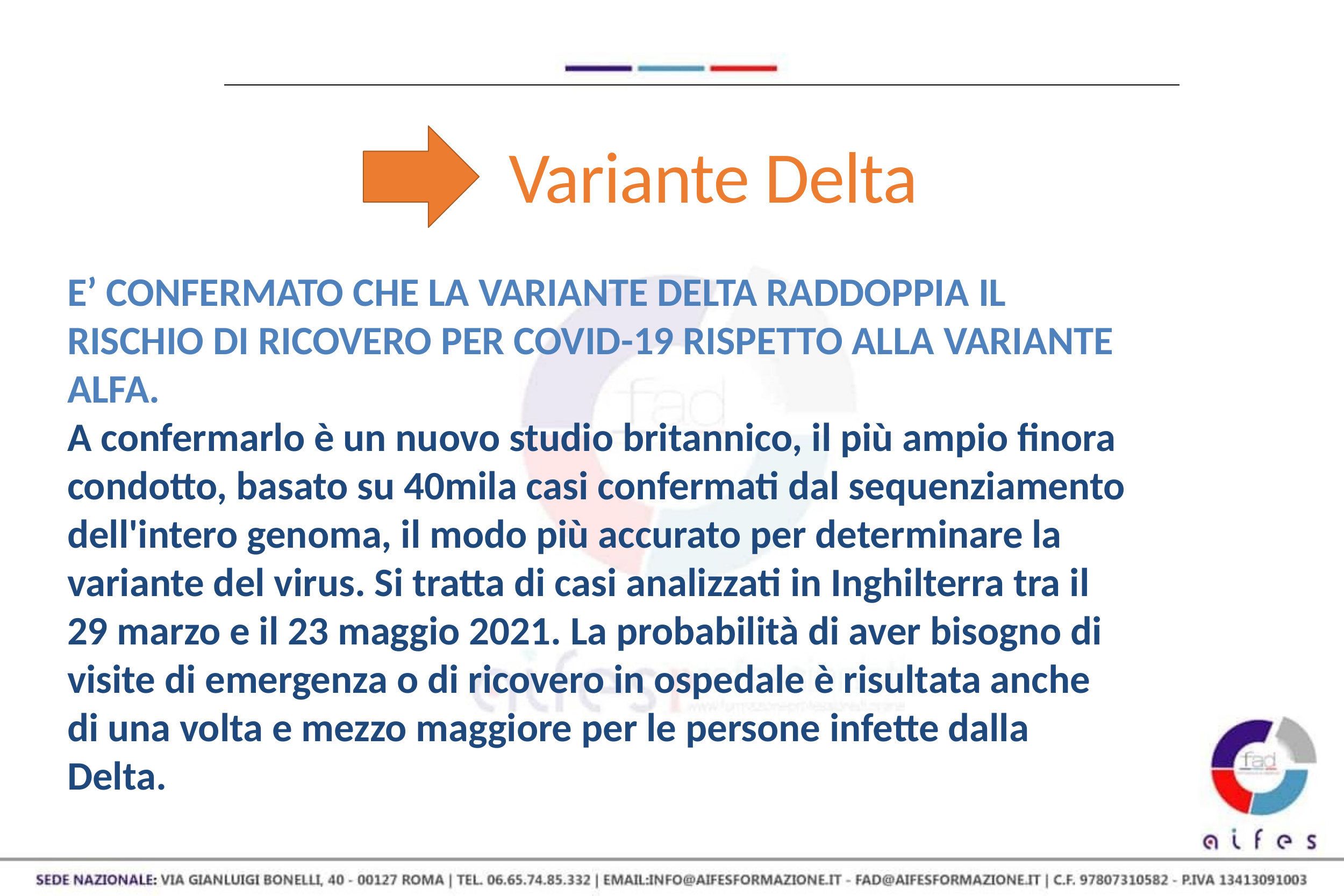

# Variante Delta E’ CONFERMATO CHE LA VARIANTE DELTA RADDOPPIA IL RISCHIO DI RICOVERO PER COVID-19 RISPETTO ALLA VARIANTE  ALFA. A confermarlo è un nuovo studio britannico, il più ampio finora condotto, basato su 40mila casi confermati dal sequenziamento dell'intero genoma, il modo più accurato per determinare la variante del virus. Si tratta di casi analizzati in Inghilterra tra il 29 marzo e il 23 maggio 2021. La probabilità di aver bisogno di visite di emergenza o di ricovero in ospedale è risultata anche di una volta e mezzo maggiore per le persone infette dalla Delta.